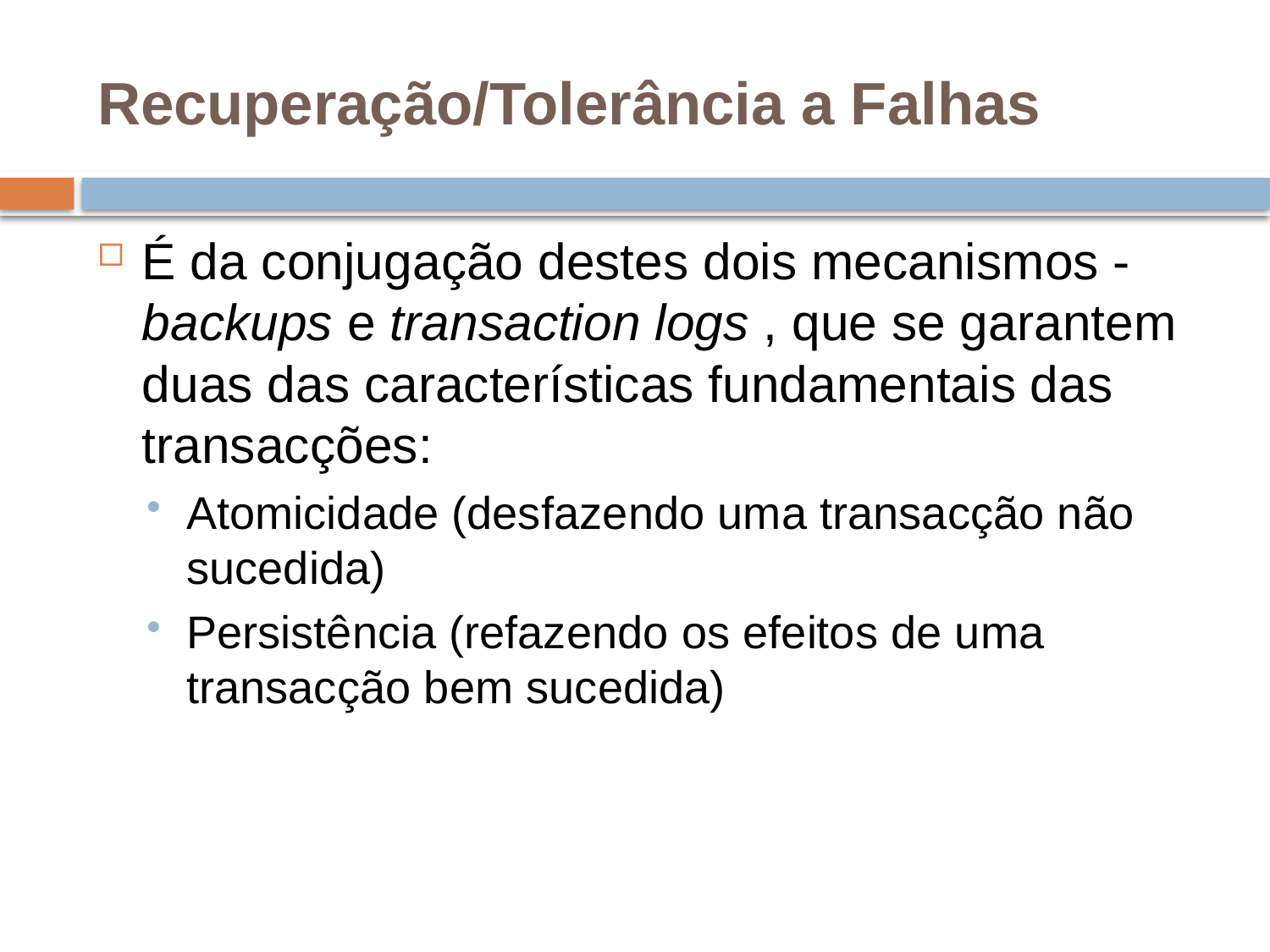

# Recuperação/Tolerância a Falhas
É da conjugação destes dois mecanismos - backups e transaction logs , que se garantem duas das características fundamentais das transacções:
Atomicidade (desfazendo uma transacção não sucedida)
Persistência (refazendo os efeitos de uma transacção bem sucedida)